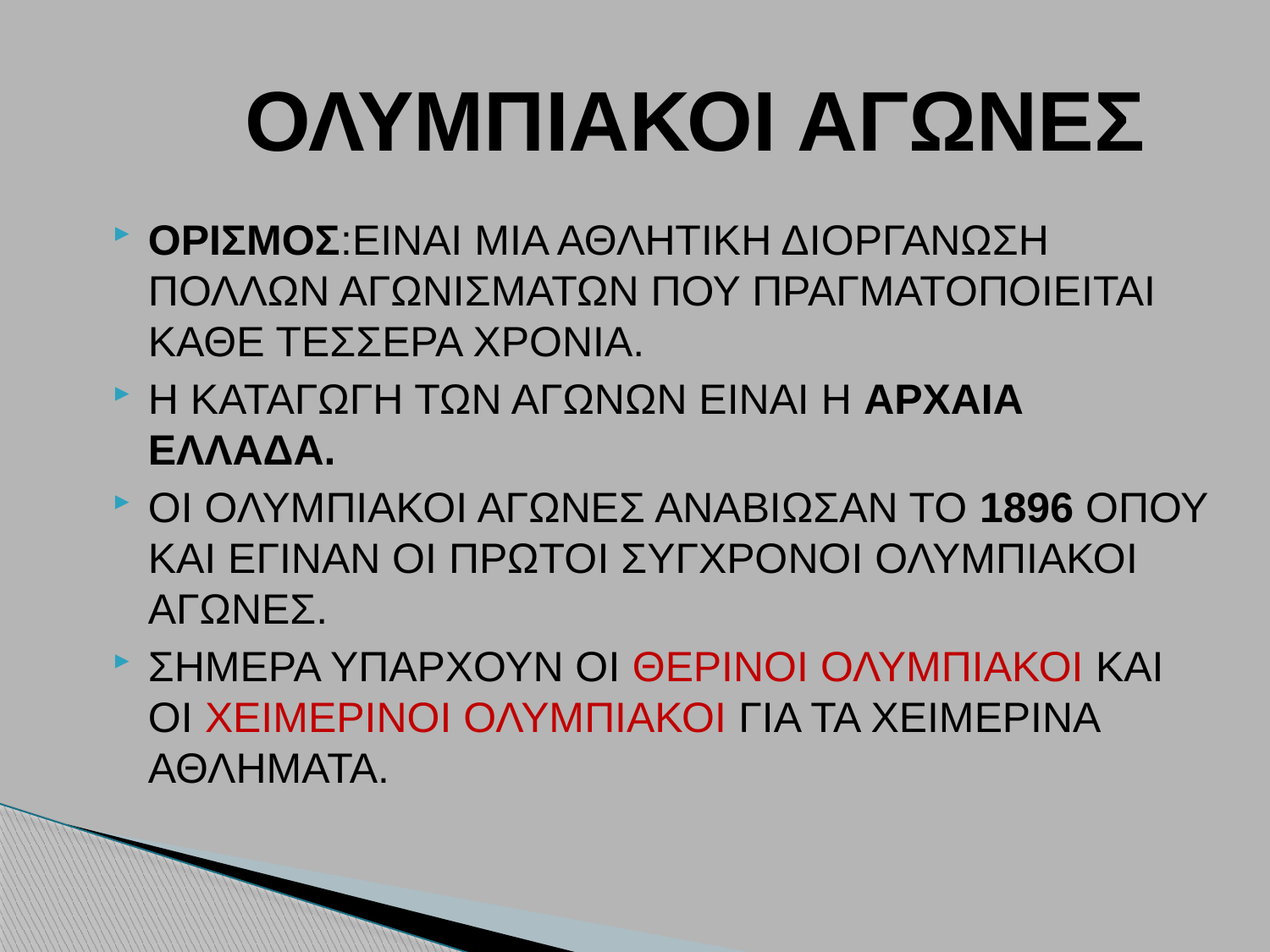

# ΟΛΥΜΠΙΑΚΟΙ ΑΓΩΝΕΣ
ΟΡΙΣΜΟΣ:ΕΙΝΑΙ ΜΙΑ ΑΘΛΗΤΙΚΗ ΔΙΟΡΓΑΝΩΣΗ ΠΟΛΛΩΝ ΑΓΩΝΙΣΜΑΤΩΝ ΠΟΥ ΠΡΑΓΜΑΤΟΠΟΙΕΙΤΑΙ ΚΑΘΕ ΤΕΣΣΕΡΑ ΧΡΟΝΙΑ.
Η ΚΑΤΑΓΩΓΗ ΤΩΝ ΑΓΩΝΩΝ ΕΙΝΑΙ Η ΑΡΧΑΙΑ ΕΛΛΑΔΑ.
ΟΙ ΟΛΥΜΠΙΑΚΟΙ ΑΓΩΝΕΣ ΑΝΑΒΙΩΣΑΝ ΤΟ 1896 ΟΠΟΥ ΚΑΙ ΕΓΙΝΑΝ ΟΙ ΠΡΩΤΟΙ ΣΥΓΧΡΟΝΟΙ ΟΛΥΜΠΙΑΚΟΙ ΑΓΩΝΕΣ.
ΣΗΜΕΡΑ ΥΠΑΡΧΟΥΝ ΟΙ ΘΕΡΙΝΟΙ ΟΛΥΜΠΙΑΚΟΙ ΚΑΙ ΟΙ ΧΕΙΜΕΡΙΝΟΙ ΟΛΥΜΠΙΑΚΟΙ ΓΙΑ ΤΑ ΧΕΙΜΕΡΙΝΑ ΑΘΛΗΜΑΤΑ.